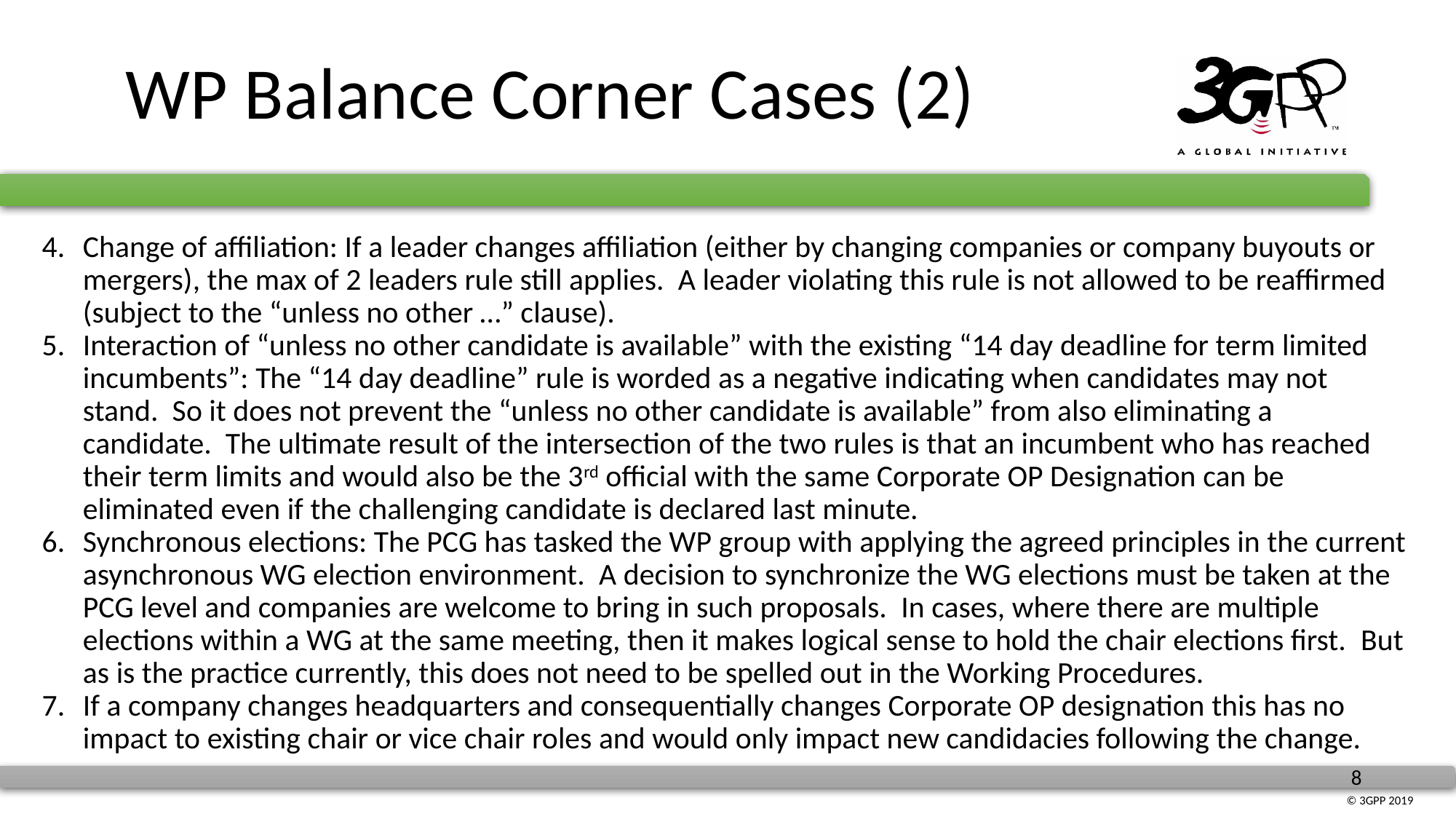

# WP Balance Corner Cases (2)
Change of affiliation: If a leader changes affiliation (either by changing companies or company buyouts or mergers), the max of 2 leaders rule still applies.  A leader violating this rule is not allowed to be reaffirmed (subject to the “unless no other …” clause).
Interaction of “unless no other candidate is available” with the existing “14 day deadline for term limited incumbents”: The “14 day deadline” rule is worded as a negative indicating when candidates may not stand.  So it does not prevent the “unless no other candidate is available” from also eliminating a candidate.  The ultimate result of the intersection of the two rules is that an incumbent who has reached their term limits and would also be the 3rd official with the same Corporate OP Designation can be eliminated even if the challenging candidate is declared last minute.
Synchronous elections: The PCG has tasked the WP group with applying the agreed principles in the current asynchronous WG election environment.  A decision to synchronize the WG elections must be taken at the PCG level and companies are welcome to bring in such proposals.  In cases, where there are multiple elections within a WG at the same meeting, then it makes logical sense to hold the chair elections first.  But as is the practice currently, this does not need to be spelled out in the Working Procedures.
If a company changes headquarters and consequentially changes Corporate OP designation this has no impact to existing chair or vice chair roles and would only impact new candidacies following the change.